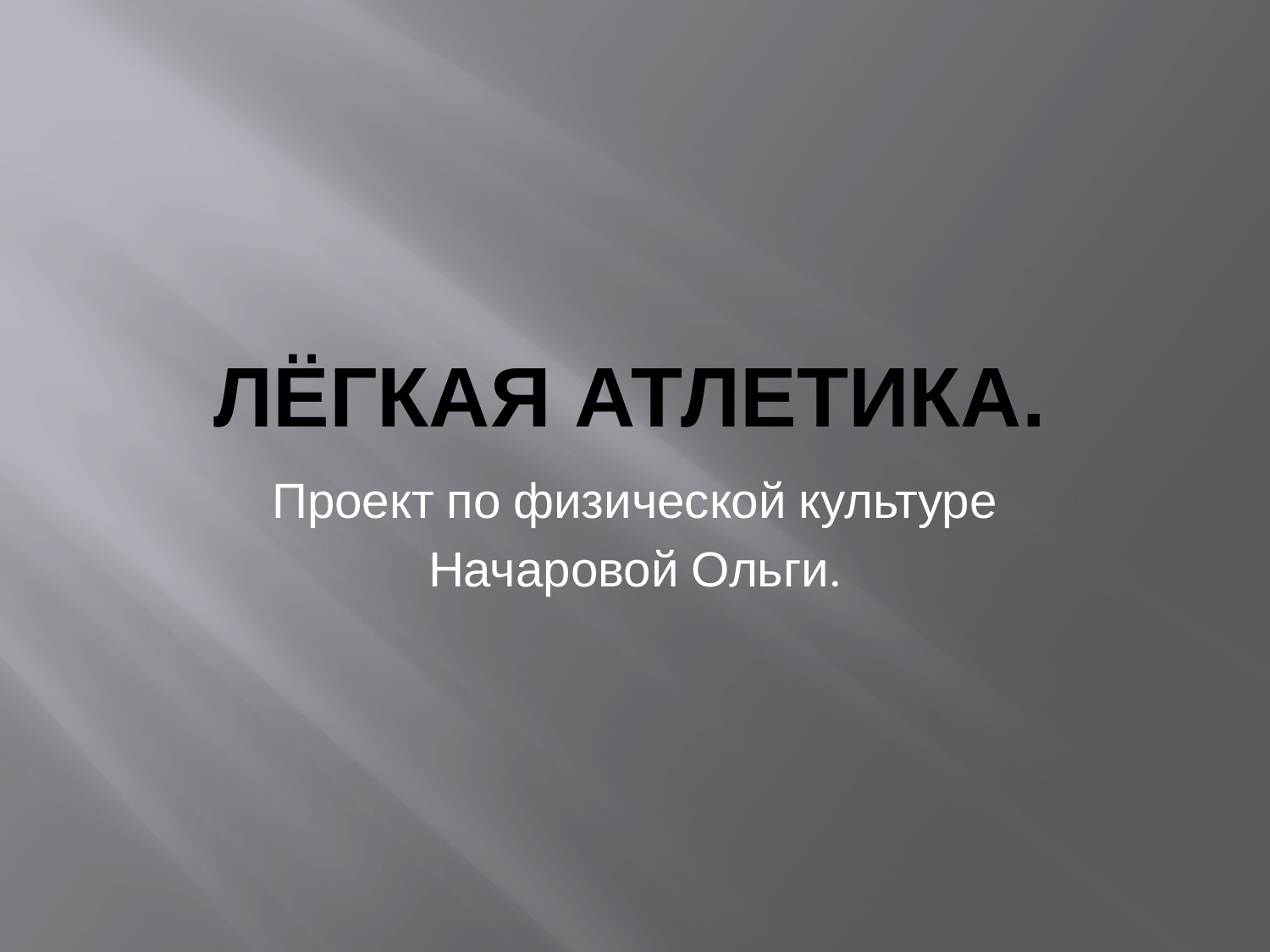

# Лёгкая атлетика.
Проект по физической культуре
Начаровой Ольги.